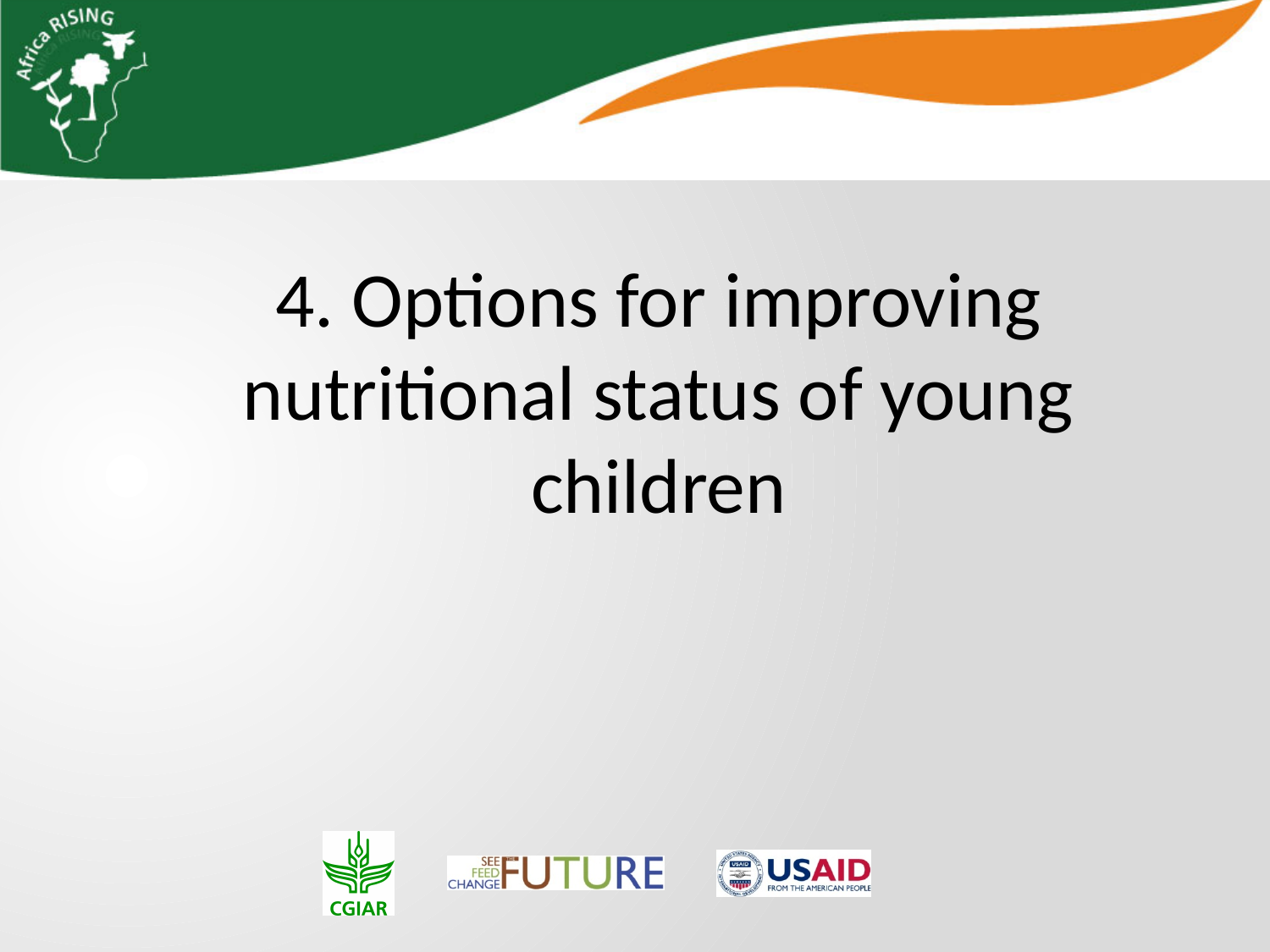

4. Options for improving nutritional status of young children